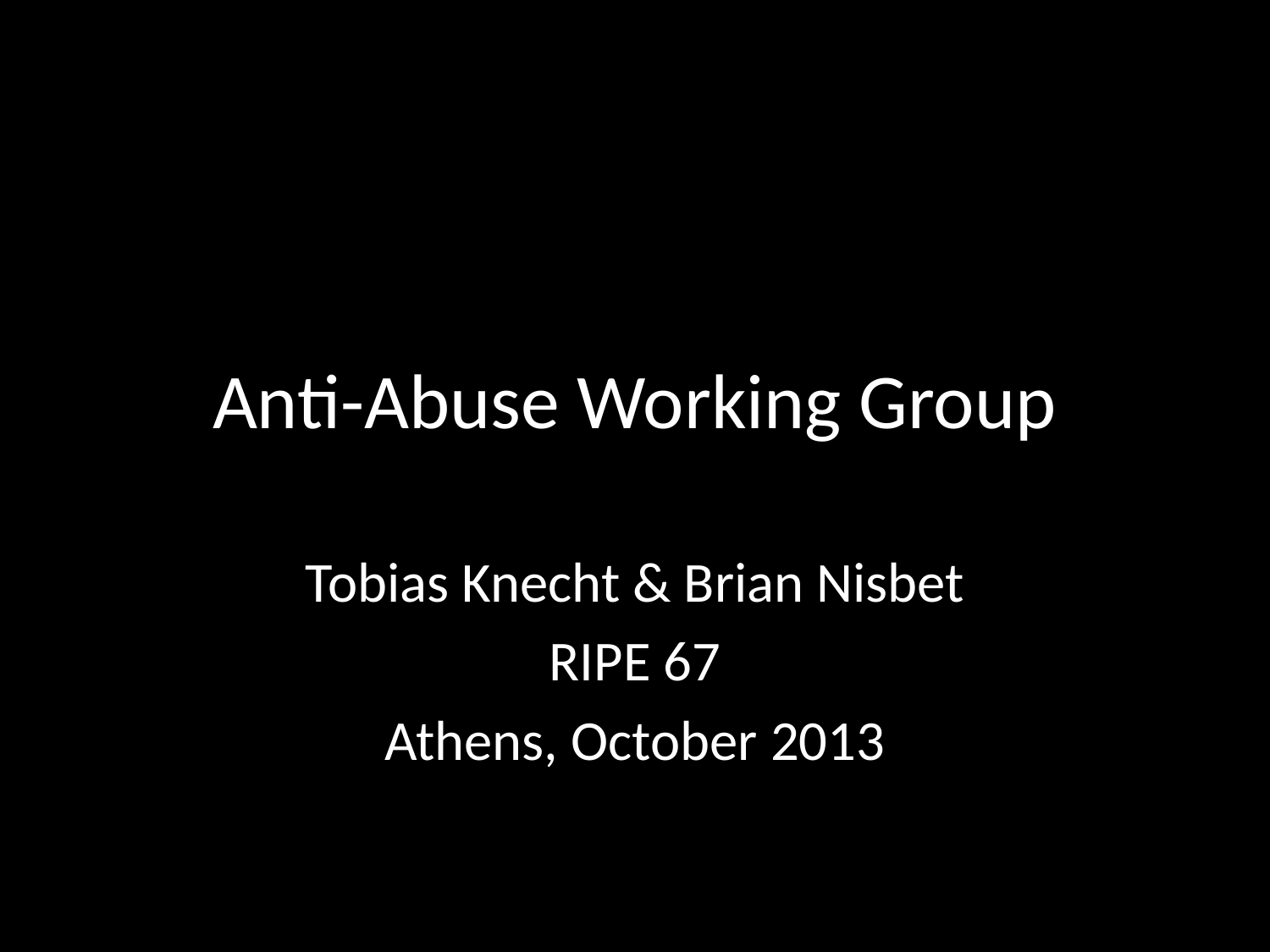

# Anti-Abuse Working Group
Tobias Knecht & Brian Nisbet
RIPE 67
Athens, October 2013